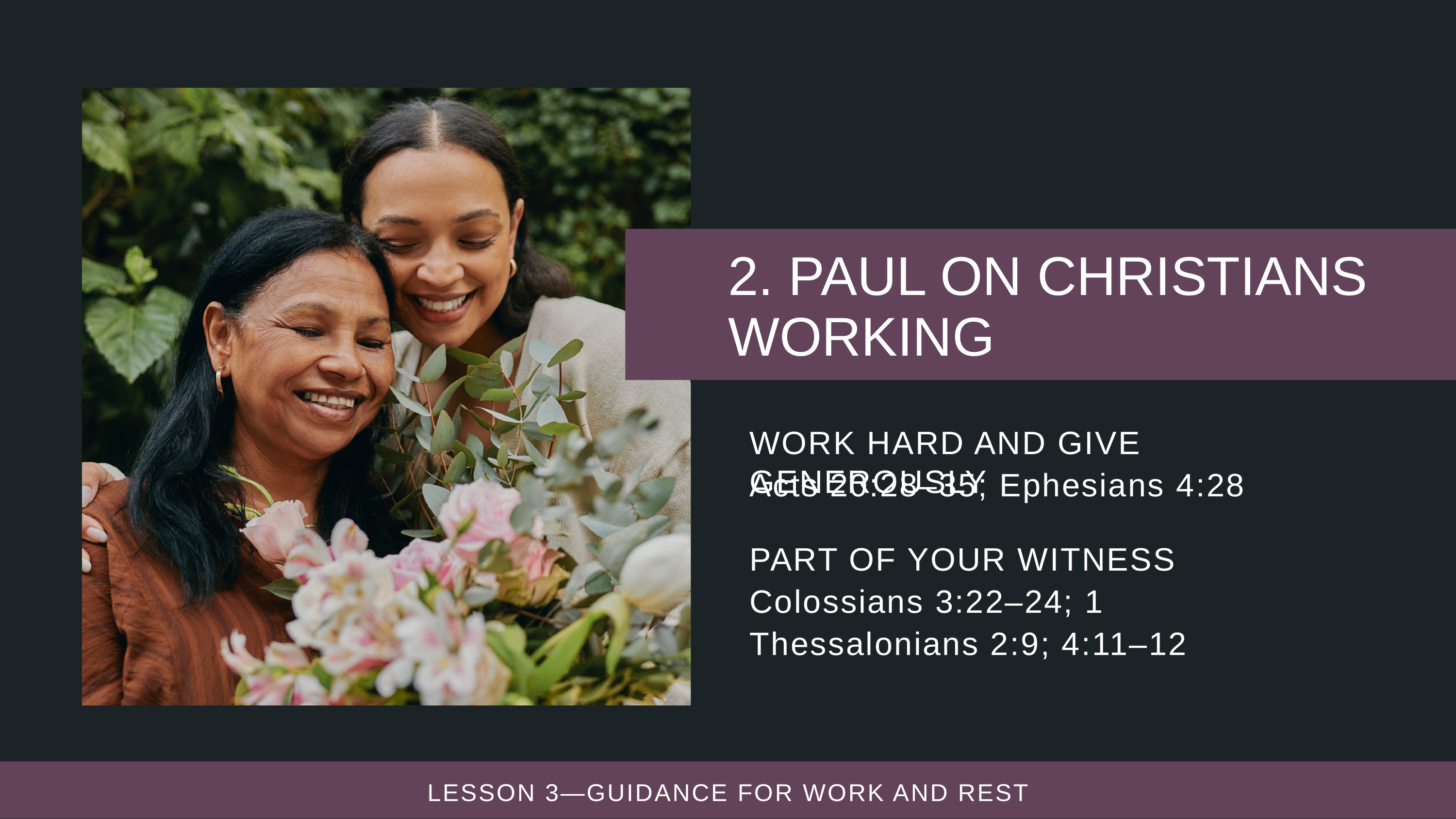

WORK HARD AND GIVE GENEROUSLY
Acts 20:28–35; Ephesians 4:28
PART OF YOUR WITNESS
Colossians 3:22–24; 1 Thessalonians 2:9; 4:11–12